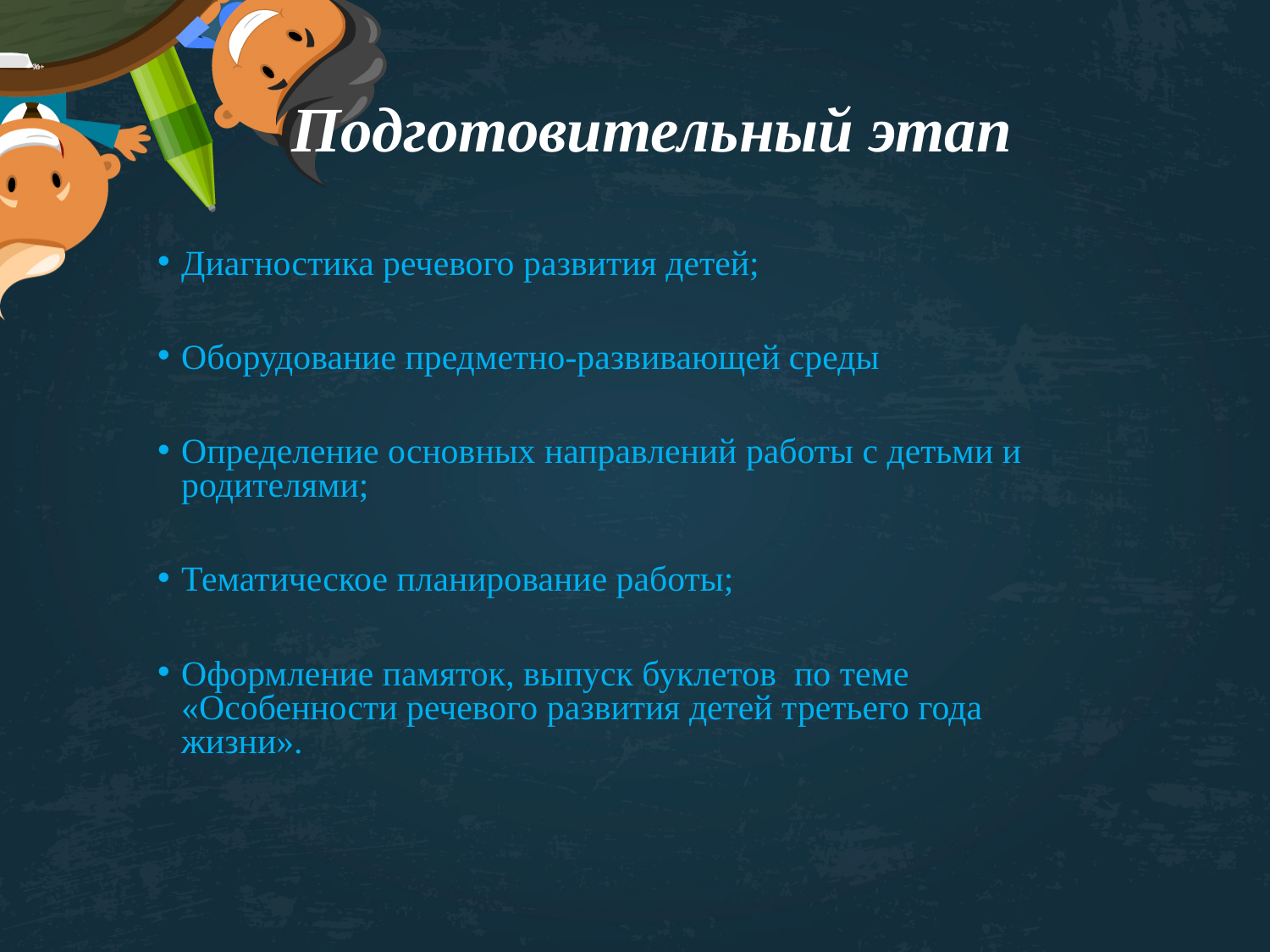

# Подготовительный этап

Диагностика речевого развития детей;

Оборудование предметно-развивающей среды

Определение основных направлений работы с детьми и родителями;

Тематическое планирование работы;

Оформление памяток, выпуск буклетов  по теме «Особенности речевого развития детей третьего года жизни».